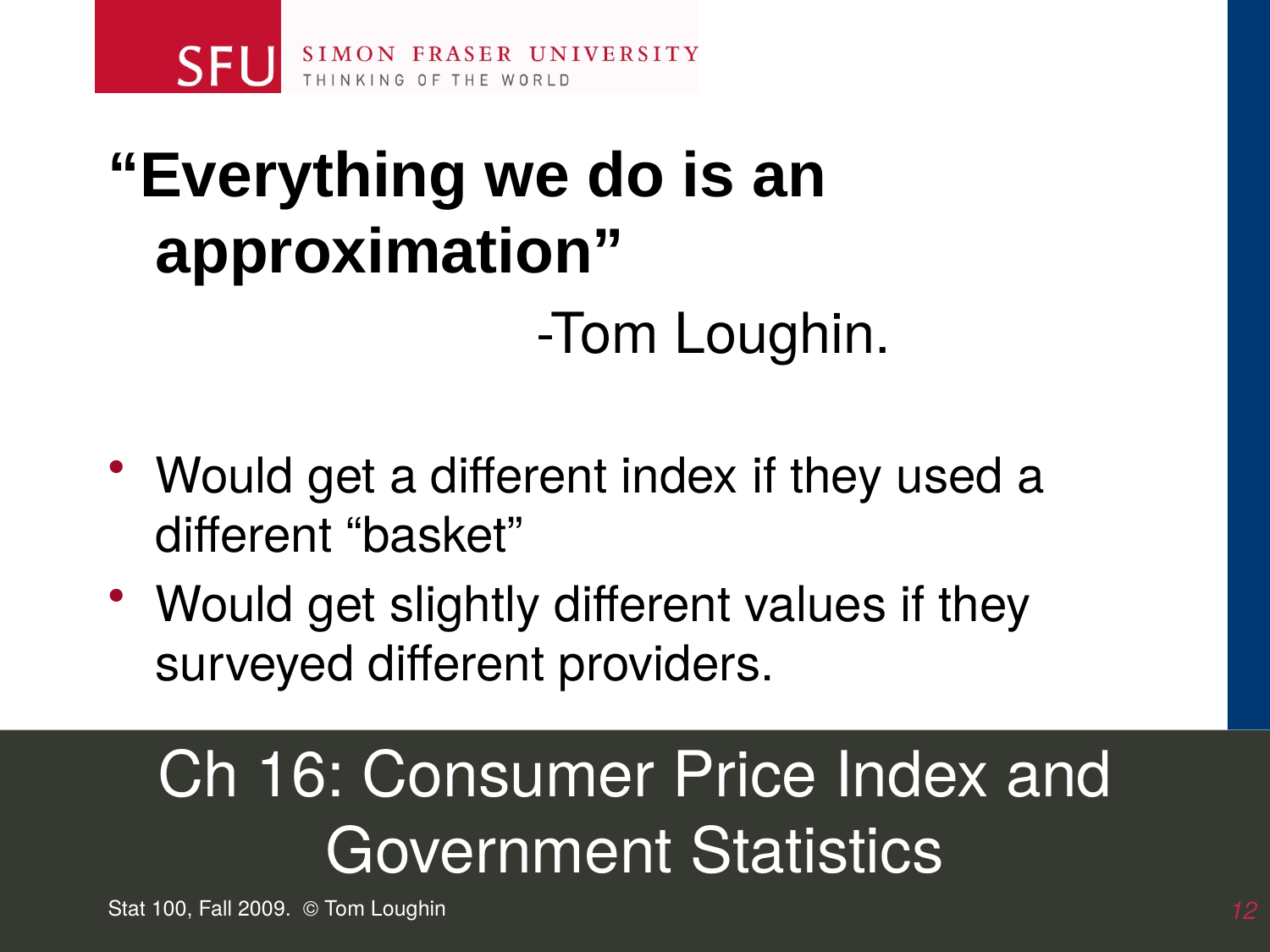

“Everything we do is an approximation”
				-Tom Loughin.

Would get a different index if they used a different “basket”
Would get slightly different values if they surveyed different providers.

# Ch 16: Consumer Price Index and Government Statistics
Stat 100, Fall 2009.  © Tom Loughin
12